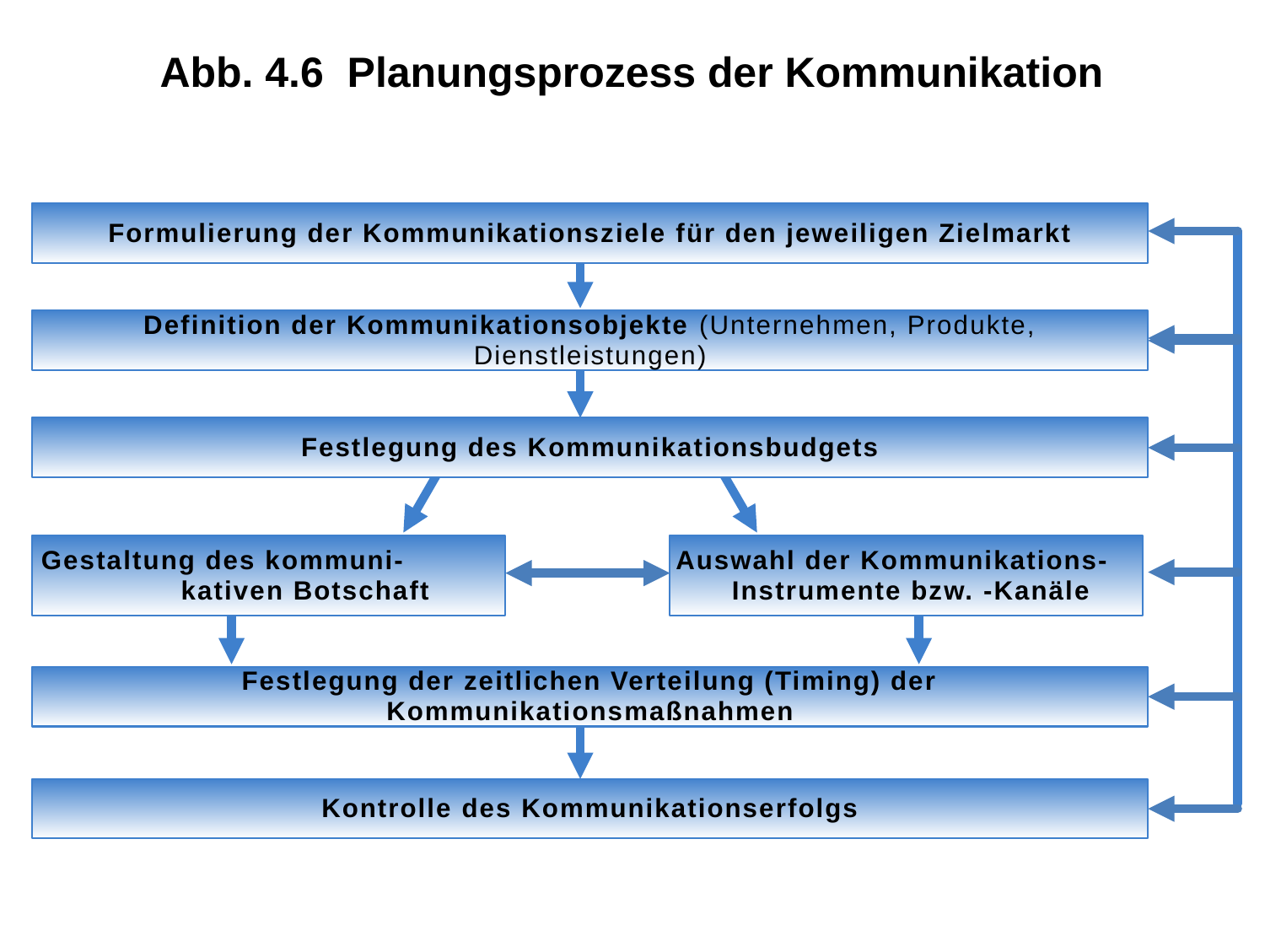

Abb. 4.6  Planungsprozess der Kommunikation
Formulierung der Kommunikationsziele für den jeweiligen Zielmarkt
Definition der Kommunikationsobjekte (Unternehmen, Produkte, Dienstleistungen)
Festlegung des Kommunikationsbudgets
Gestaltung des kommuni-                   kativen Botschaft
Auswahl der Kommunikations-     Instrumente bzw. -Kanäle
Festlegung der zeitlichen Verteilung (Timing) der Kommunikationsmaßnahmen
Kontrolle des Kommunikationserfolgs